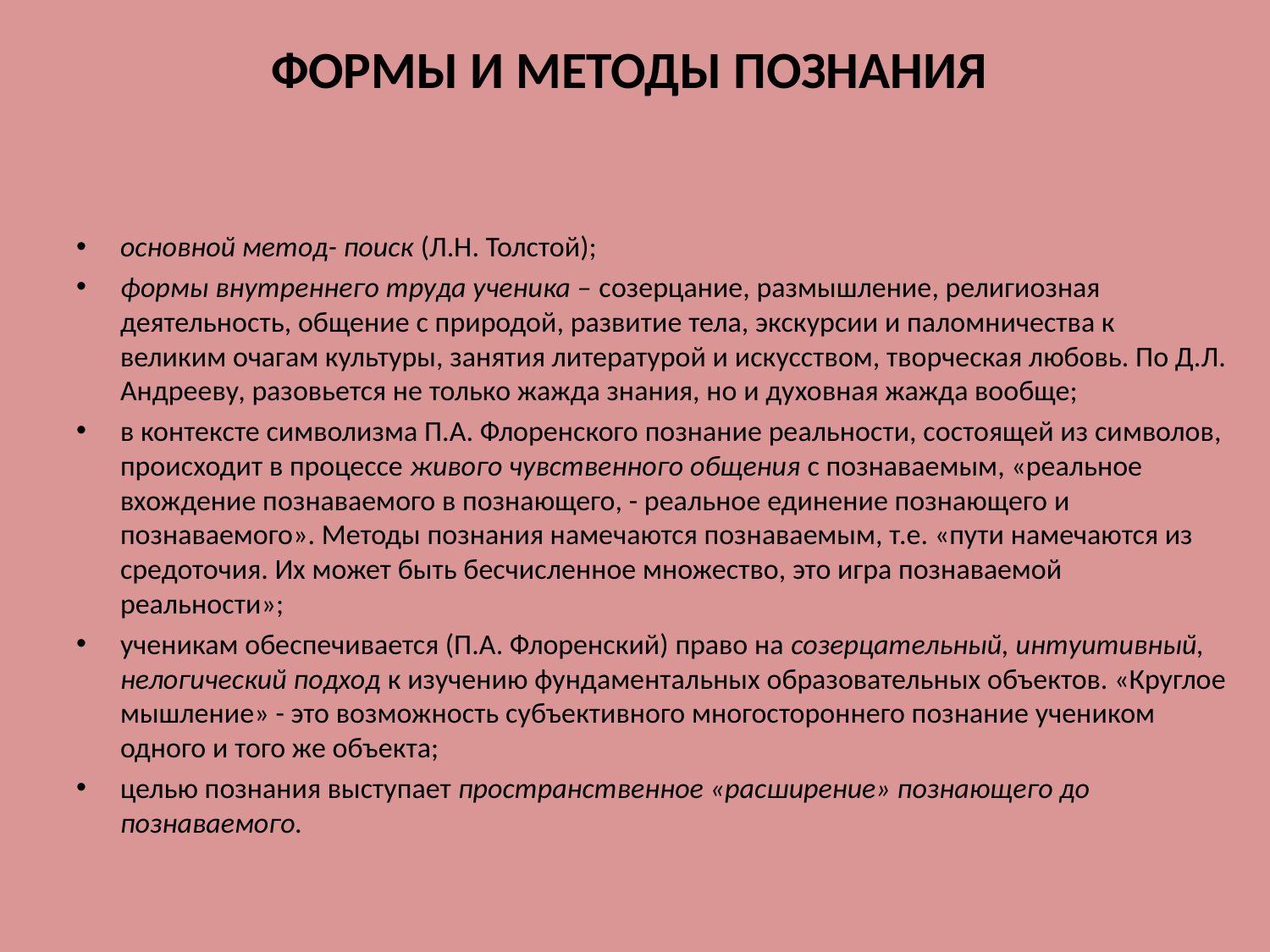

# ФОРМЫ И МЕТОДЫ ПОЗНАНИЯ
основной метод- поиск (Л.Н. Толстой);
формы внутреннего труда ученика – созерцание, размышление, религиозная деятельность, общение с природой, развитие тела, экскурсии и паломничества к великим очагам культуры, занятия литературой и искусством, творческая любовь. По Д.Л. Андрееву, разовьется не только жажда знания, но и духовная жажда вообще;
в контексте символизма П.А. Флоренского познание реальности, состоящей из символов, происходит в процессе живого чувственного общения с познаваемым, «реальное вхождение познаваемого в познающего, - реальное единение познающего и познаваемого». Методы познания намечаются познаваемым, т.е. «пути намечаются из средоточия. Их может быть бесчисленное множество, это игра познаваемой реальности»;
ученикам обеспечивается (П.А. Флоренский) право на созерцательный, интуитивный, нелогический подход к изучению фундаментальных образовательных объектов. «Круглое мышление» - это возможность субъективного многостороннего познание учеником одного и того же объекта;
целью познания выступает пространственное «расширение» познающего до познаваемого.